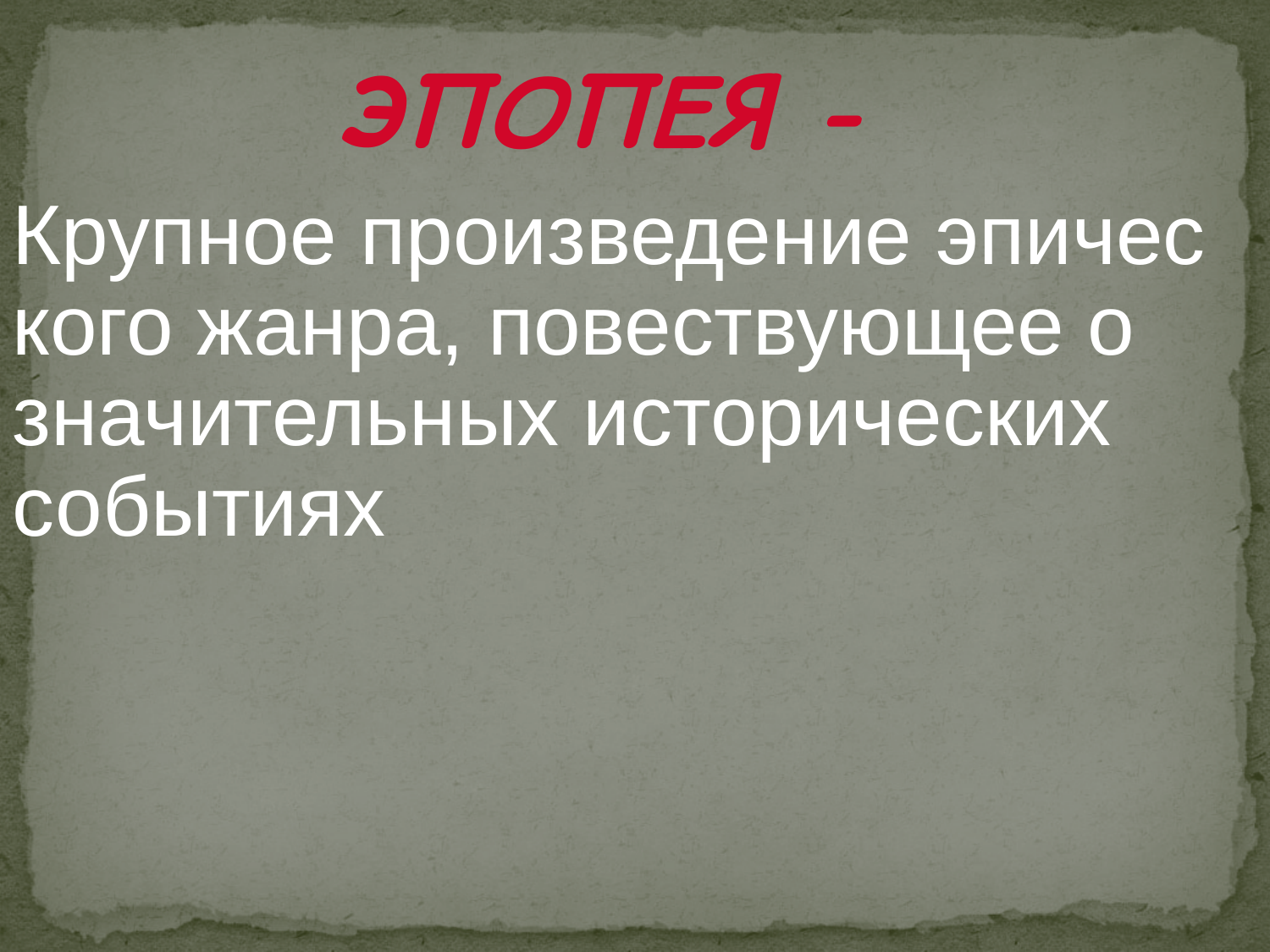

ЭПОПЕЯ -
Крупное произведение эпического жанра, повествующее о значительных исторических событиях